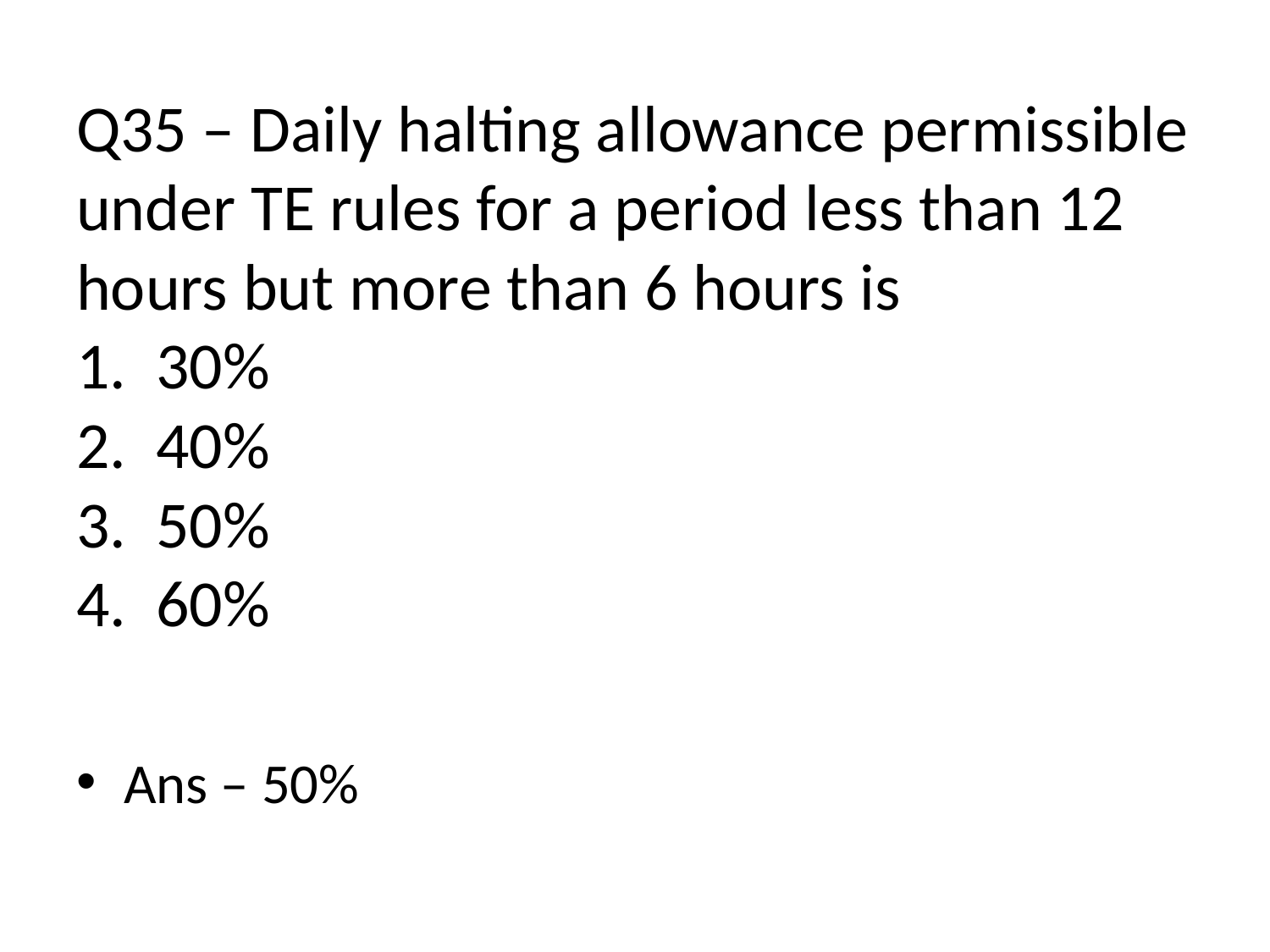

# Q35 – Daily halting allowance permissible under TE rules for a period less than 12 hours but more than 6 hours is 1.  30% 2.  40% 3.  50% 4.  60%
Ans – 50%